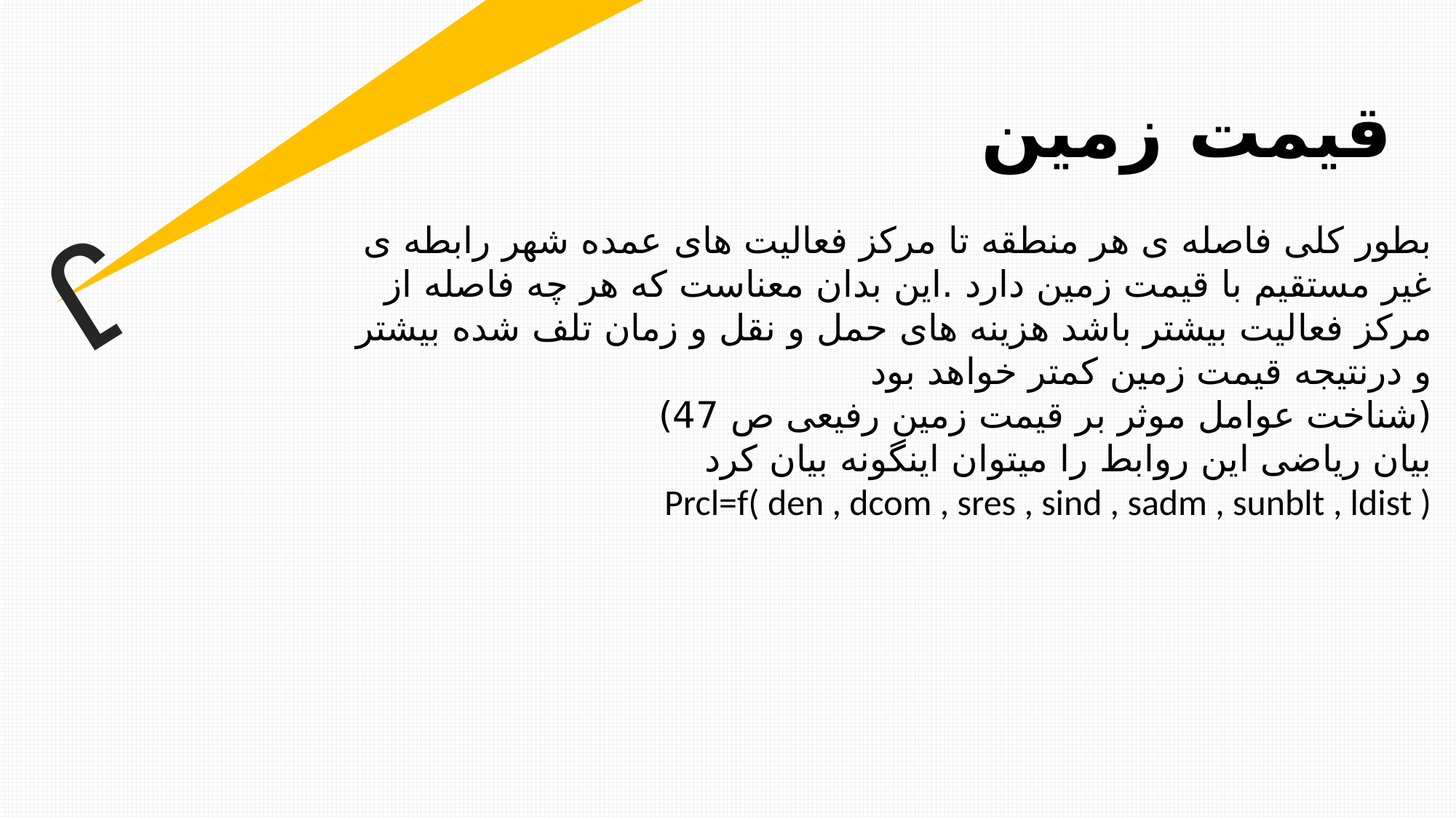

قیمت زمین
J
بطور کلی فاصله ی هر منطقه تا مرکز فعالیت های عمده شهر رابطه ی غیر مستقیم با قیمت زمین دارد .این بدان معناست که هر چه فاصله از مرکز فعالیت بیشتر باشد هزینه های حمل و نقل و زمان تلف شده بیشتر  و درنتیجه قیمت زمین کمتر خواهد بود
(شناخت عوامل موثر بر قیمت زمین رفیعی ص 47)
بیان ریاضی این روابط را میتوان اینگونه بیان کرد
Prcl=f( den , dcom , sres , sind , sadm , sunblt , ldist )